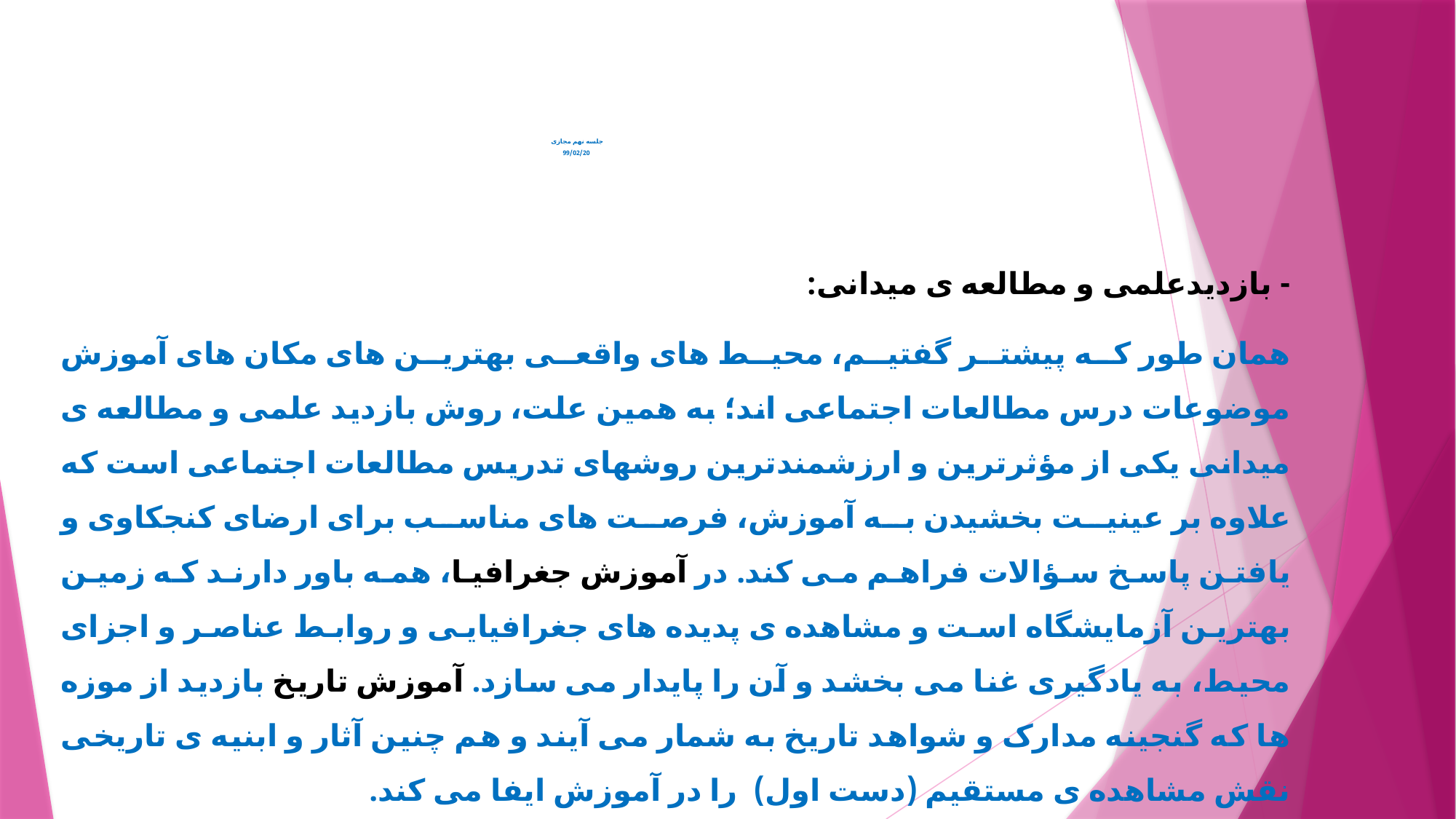

# جلسه نهم مجازی 99/02/20
- بازديدعلمی و مطالعه ی ميدانی:
همان طور که پيشتر گفتيم، محيط های واقعی بهترين های مکان های آموزش موضوعات درس مطالعات اجتماعی اند؛ به همين علت، روش بازديد علمی و مطالعه ی ميدانی يکی از مؤثرترين و ارزشمندترين روشهای تدريس مطالعات اجتماعی است که علاوه بر عينيت بخشيدن به آموزش، فرصت های مناسب برای ارضای کنجکاوی و يافتن پاسخ سؤالات فراهم می کند. در آموزش جغرافيا، همه باور دارند که زمين بهترين آزمايشگاه است و مشاهده ی پديده های جغرافيايی و روابط عناصر و اجزای محيط، به يادگيری غنا می بخشد و آن را پايدار می سازد. آموزش تاريخ بازديد از موزه ها که گنجينه مدارک و شواهد تاريخ به شمار می آيند و هم چنين آثار و ابنيه ی تاريخی نقش مشاهده ی مستقيم (دست اول)  را در آموزش ايفا می کند.